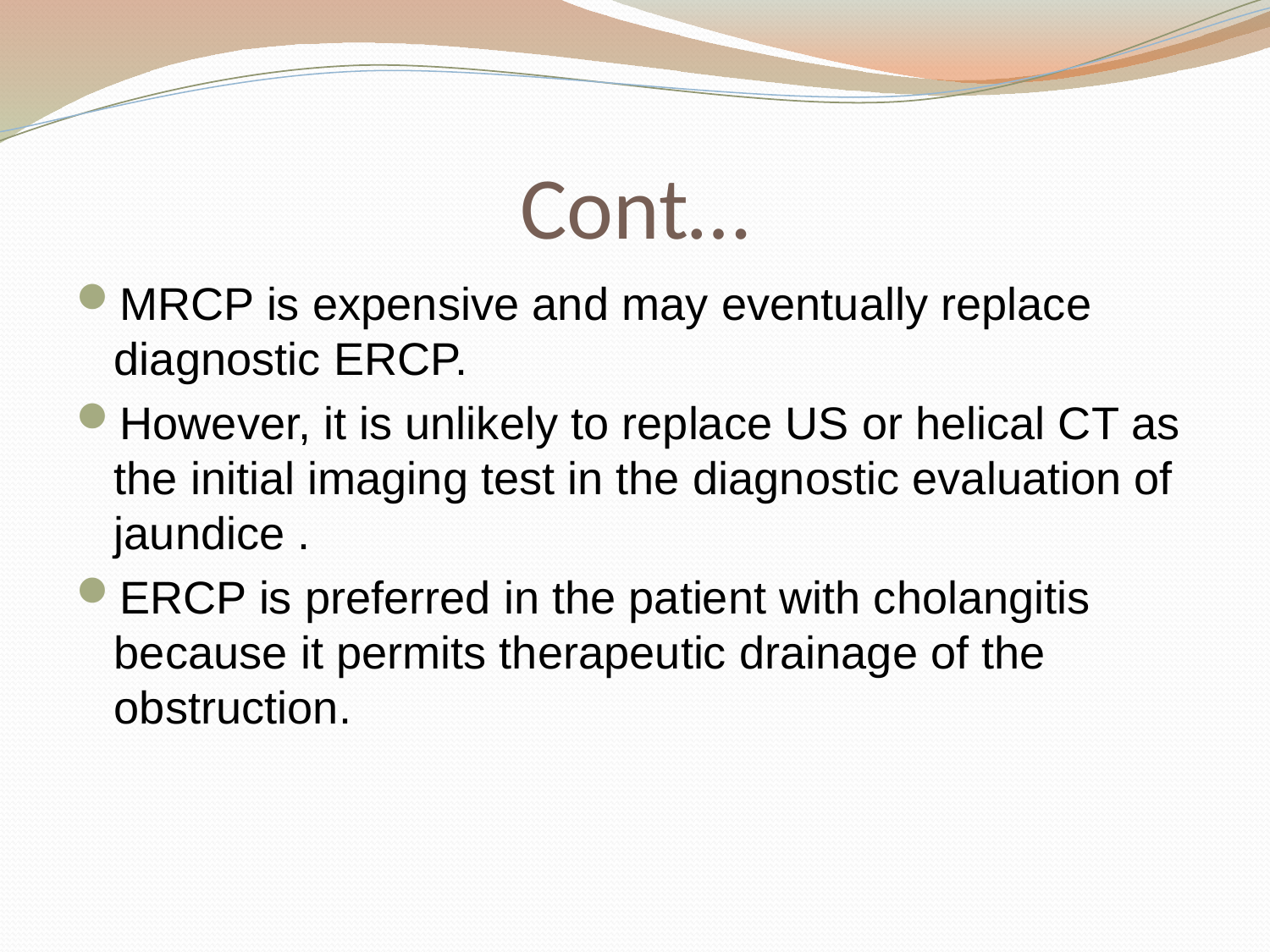

# Cont…
MRCP is expensive and may eventually replace diagnostic ERCP.
However, it is unlikely to replace US or helical CT as the initial imaging test in the diagnostic evaluation of jaundice .
ERCP is preferred in the patient with cholangitis because it permits therapeutic drainage of the obstruction.